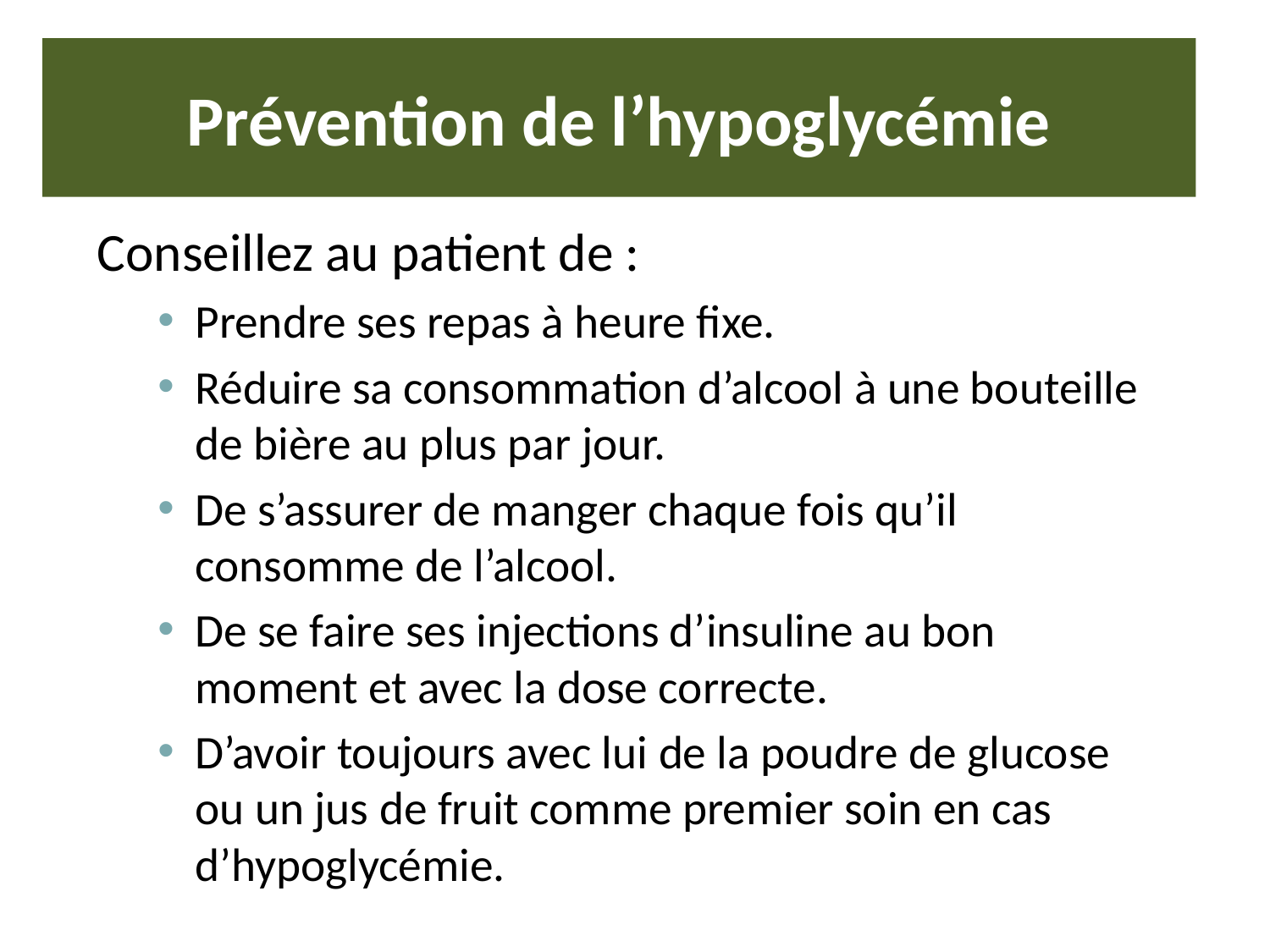

# Prévention de l’hypoglycémie
Conseillez au patient de :
Prendre ses repas à heure fixe.
Réduire sa consommation d’alcool à une bouteille de bière au plus par jour.
De s’assurer de manger chaque fois qu’il consomme de l’alcool.
De se faire ses injections d’insuline au bon moment et avec la dose correcte.
D’avoir toujours avec lui de la poudre de glucose ou un jus de fruit comme premier soin en cas d’hypoglycémie.